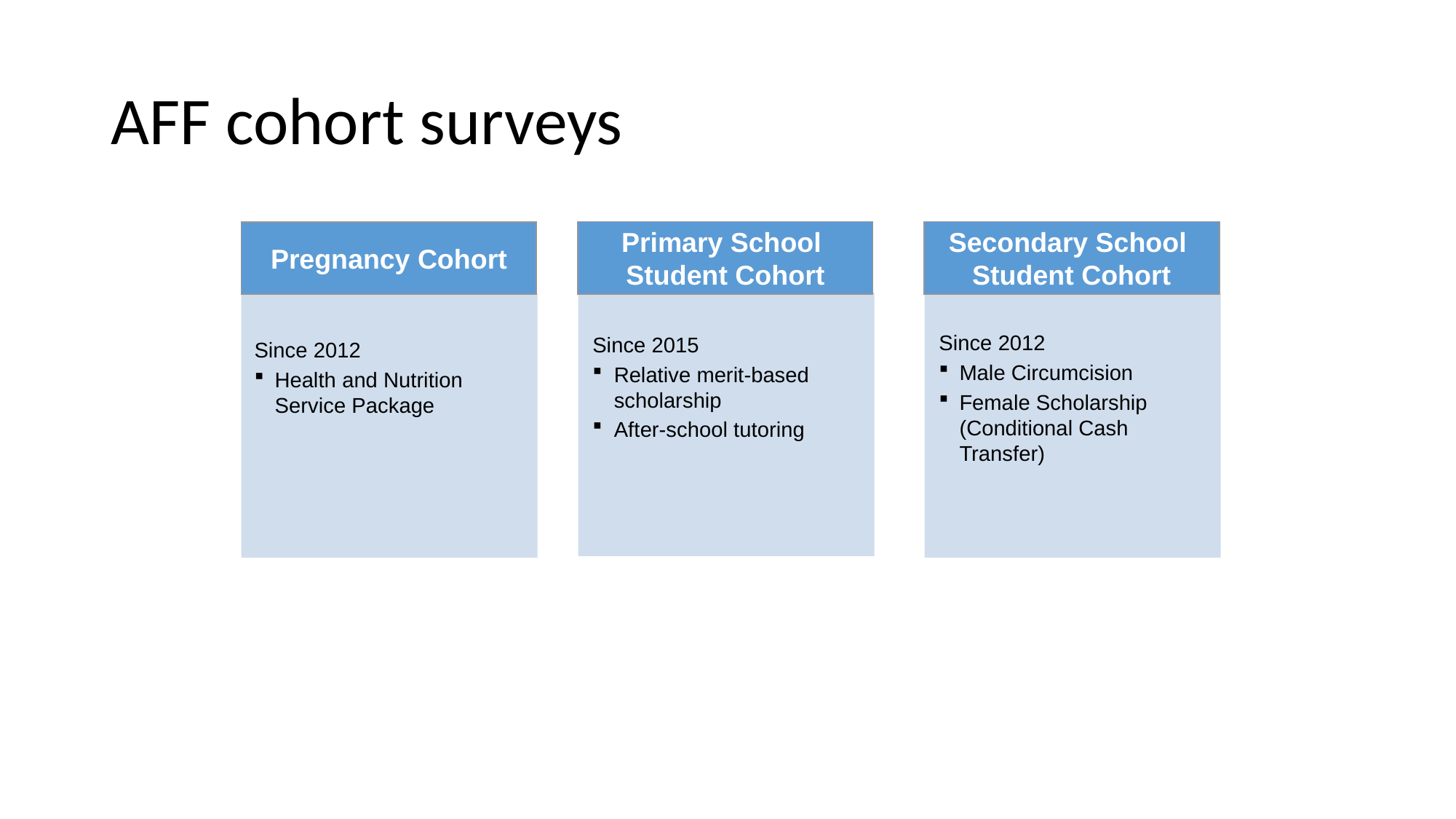

# AFF cohort surveys
Primary School
Student Cohort
Secondary School
Student Cohort

Pregnancy Cohort

Since 2012
Male Circumcision
Female Scholarship (Conditional Cash Transfer)
Since 2015
Relative merit-based scholarship
After-school tutoring
Since 2012
Health and Nutrition Service Package